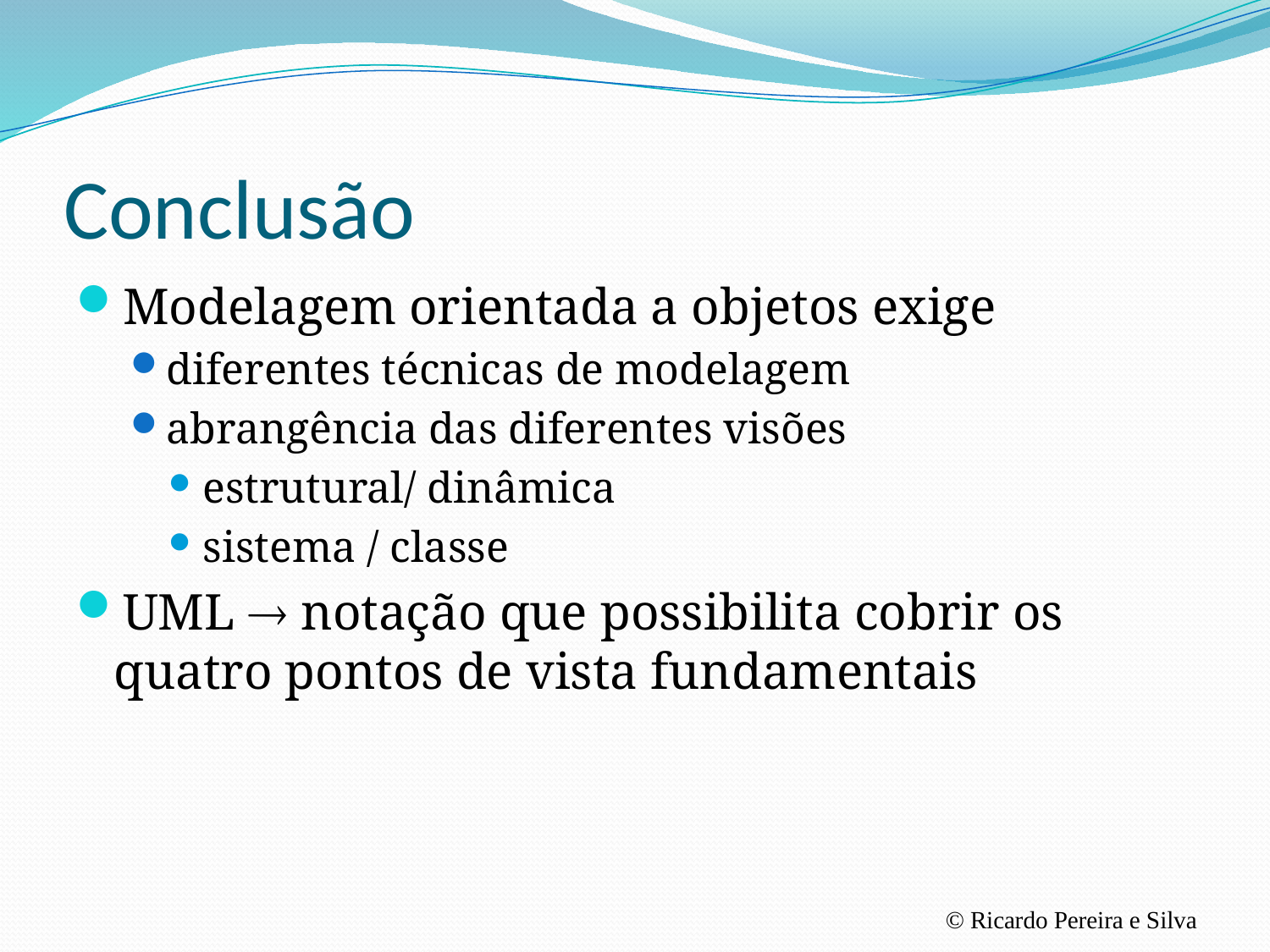

# Conclusão
Modelagem orientada a objetos exige
diferentes técnicas de modelagem
abrangência das diferentes visões
estrutural/ dinâmica
sistema / classe
UML → notação que possibilita cobrir os quatro pontos de vista fundamentais
© Ricardo Pereira e Silva